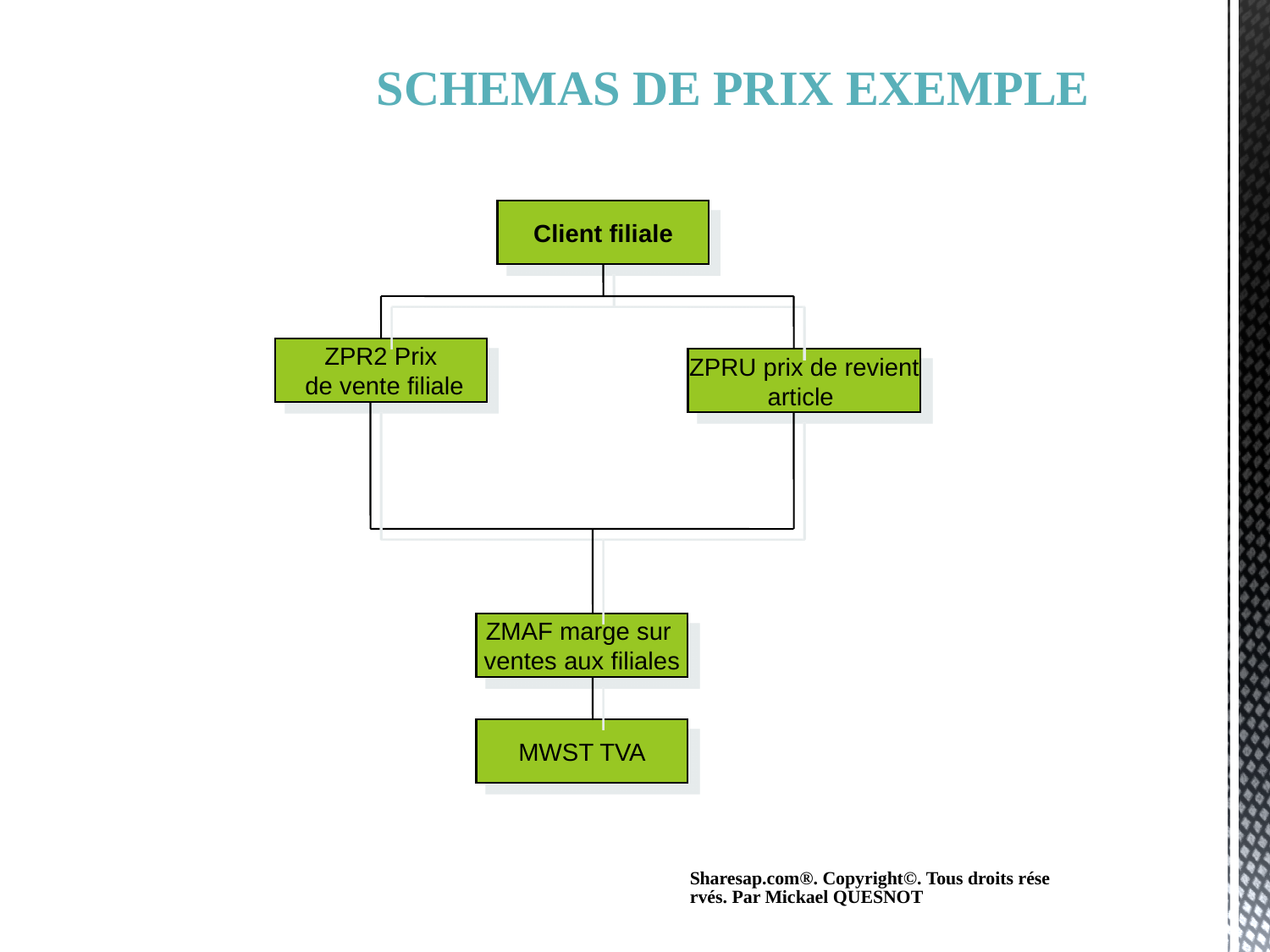

SCHEMAS DE PRIX EXEMPLE
Client filiale

ZPR2 Prix
 de vente filiale
ZPRU prix de revient
article

ZMAF marge sur
ventes aux filiales

MWST TVA
Sharesap.com®. Copyright©. Tous droits réservés. Par Mickael QUESNOT